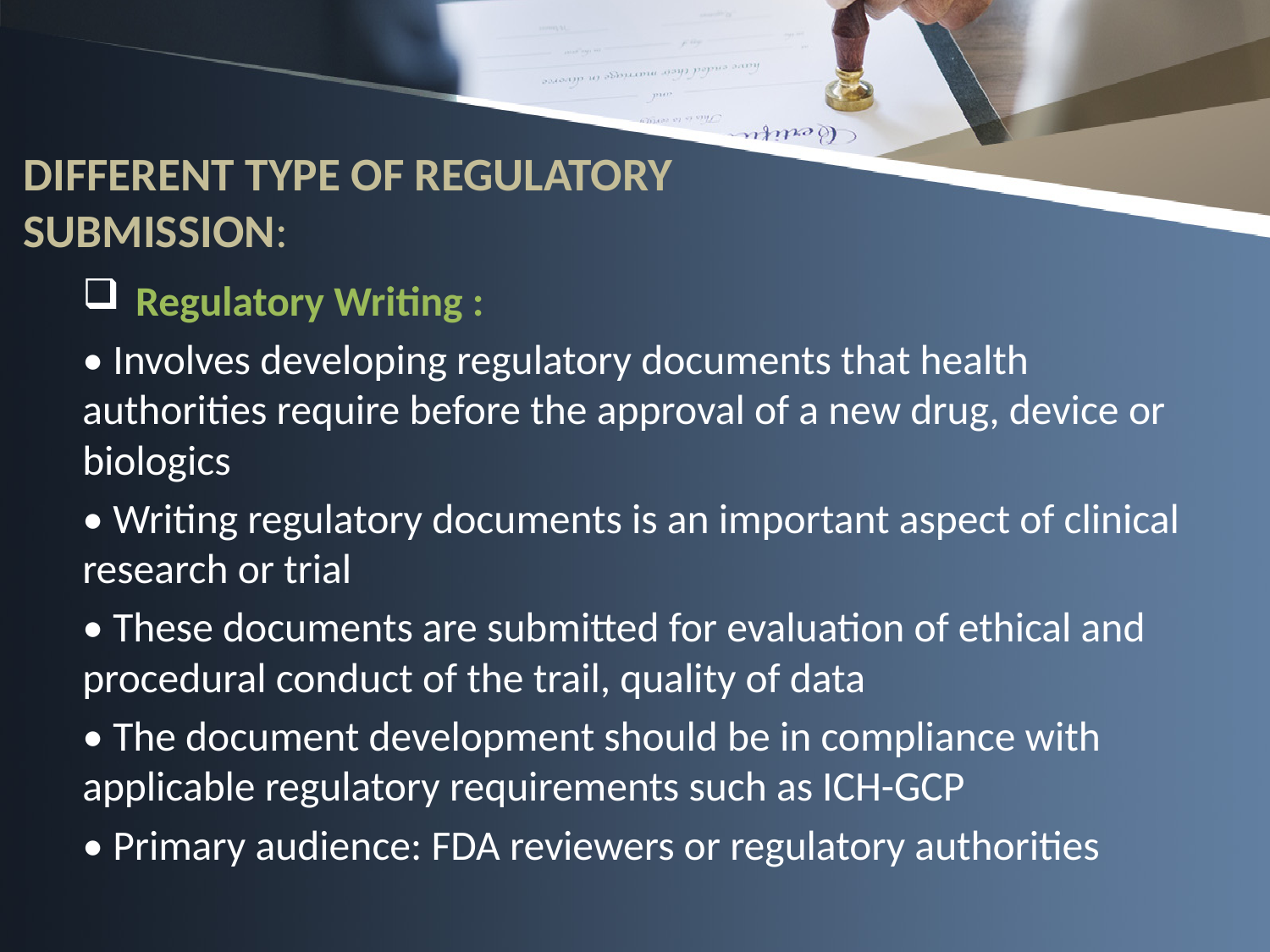

# DIFFERENT TYPE OF REGULATORY SUBMISSION:
 Regulatory Writing :
• Involves developing regulatory documents that health authorities require before the approval of a new drug, device or biologics
• Writing regulatory documents is an important aspect of clinical research or trial
• These documents are submitted for evaluation of ethical and procedural conduct of the trail, quality of data
• The document development should be in compliance with applicable regulatory requirements such as ICH-GCP
• Primary audience: FDA reviewers or regulatory authorities